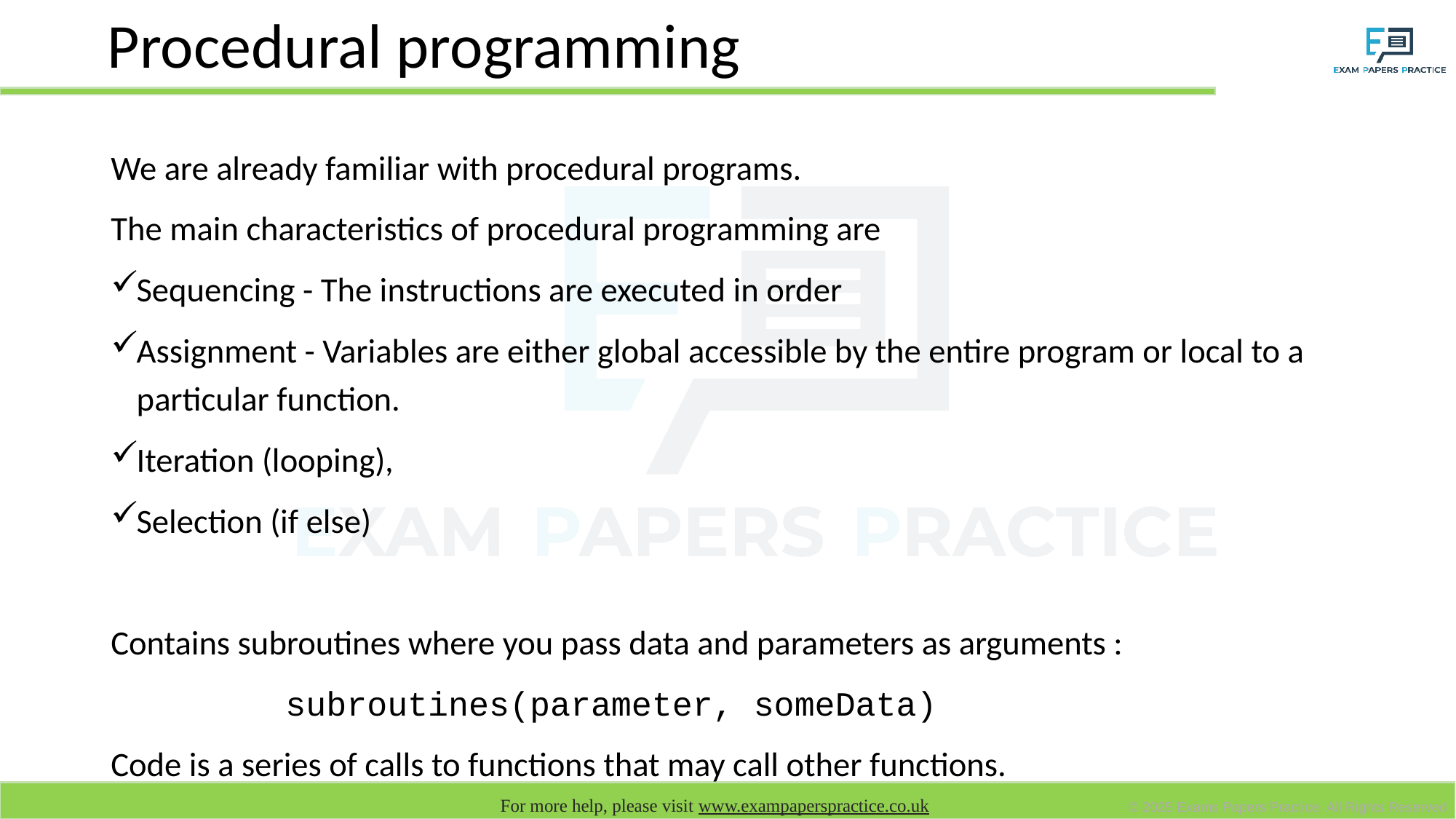

# Procedural programming
We are already familiar with procedural programs.
The main characteristics of procedural programming are
Sequencing - The instructions are executed in order
Assignment - Variables are either global accessible by the entire program or local to a particular function.
Iteration (looping),
Selection (if else)

Contains subroutines where you pass data and parameters as arguments :
		subroutines(parameter, someData)
Code is a series of calls to functions that may call other functions.